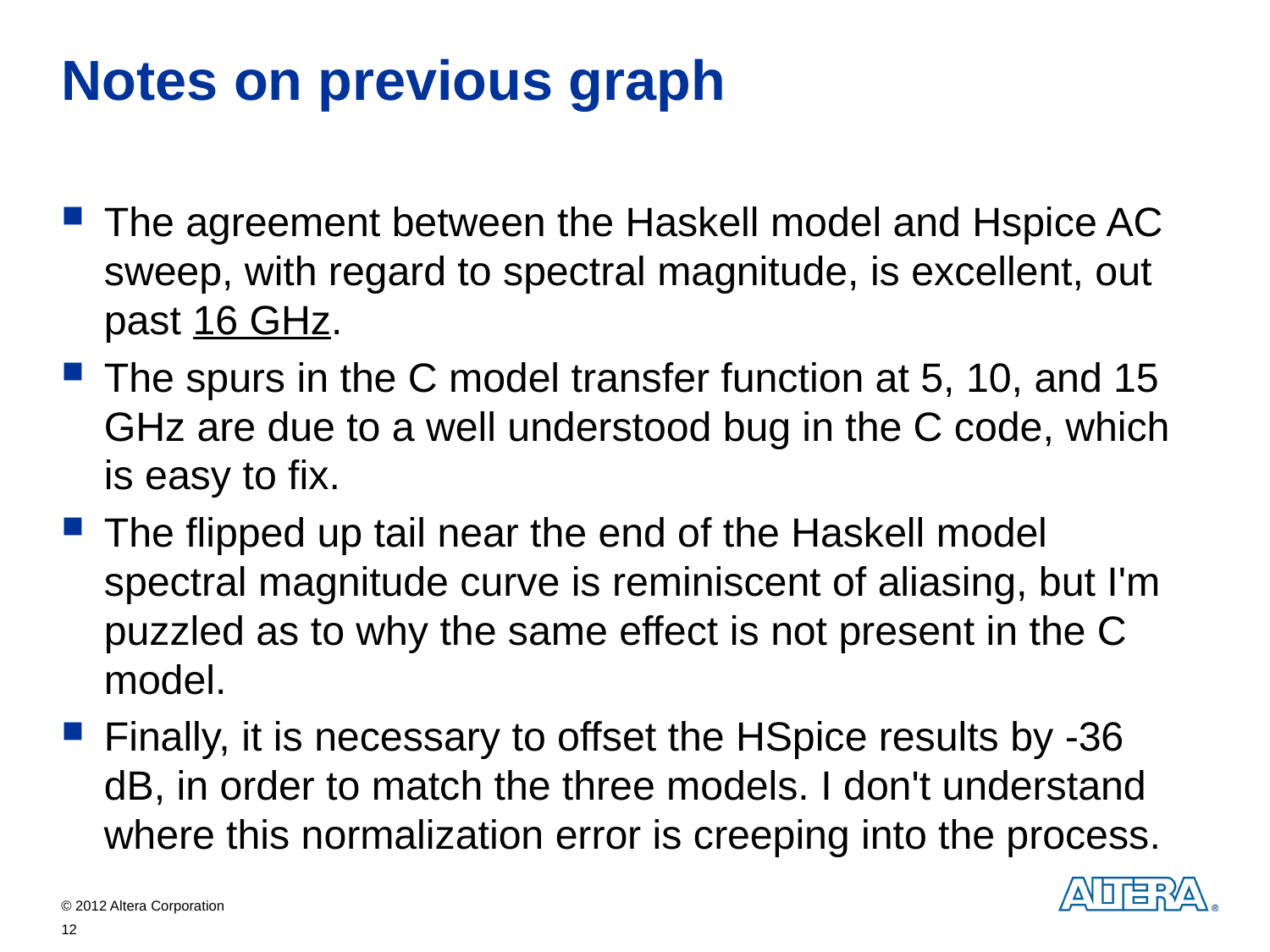

# Notes on previous graph
The agreement between the Haskell model and Hspice AC sweep, with regard to spectral magnitude, is excellent, out past 16 GHz.
The spurs in the C model transfer function at 5, 10, and 15 GHz are due to a well understood bug in the C code, which is easy to fix.
The flipped up tail near the end of the Haskell model spectral magnitude curve is reminiscent of aliasing, but I'm puzzled as to why the same effect is not present in the C model.
Finally, it is necessary to offset the HSpice results by -36 dB, in order to match the three models. I don't understand where this normalization error is creeping into the process.
12